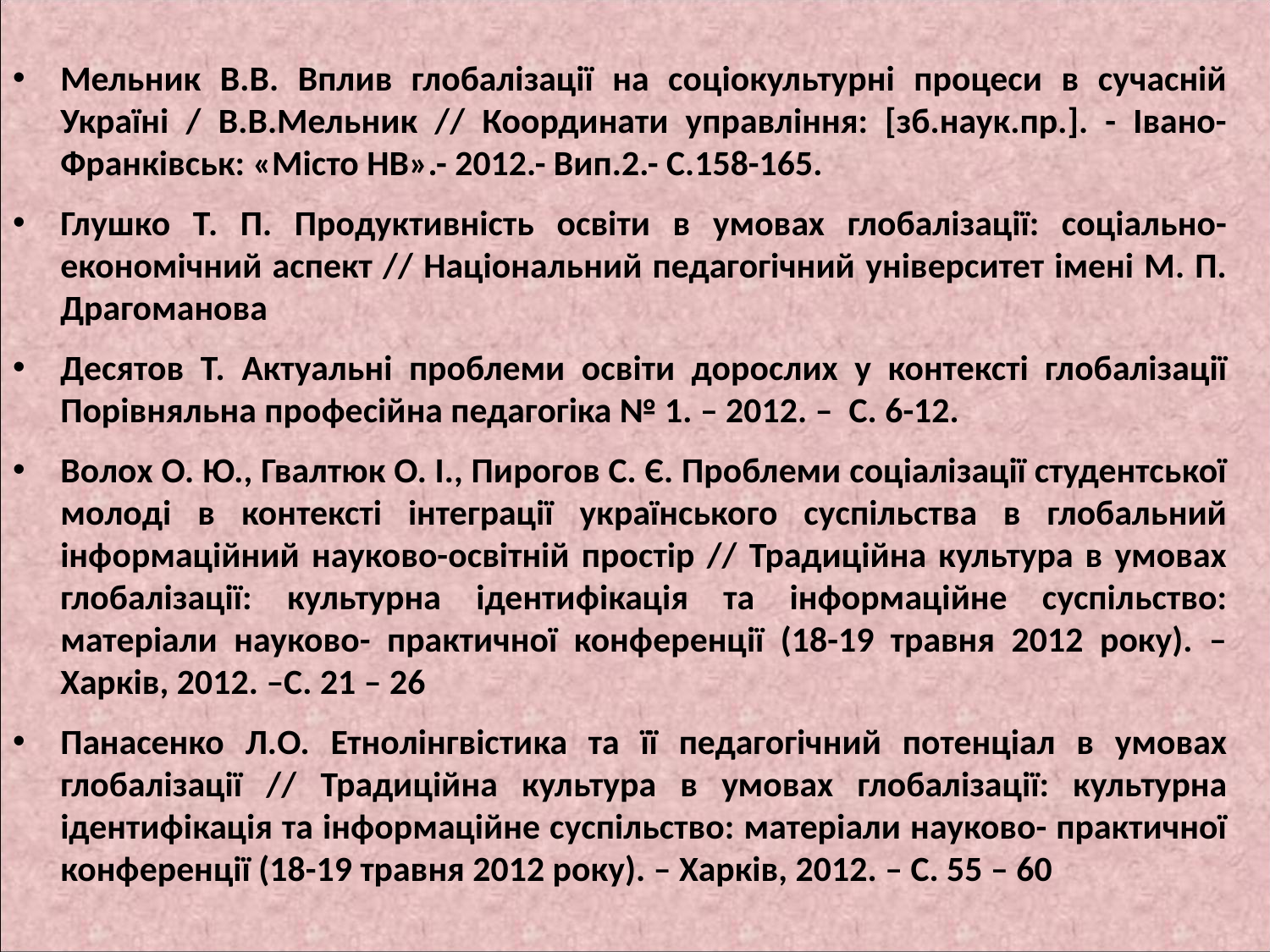

#
Мельник В.В. Вплив глобалізації на соціокультурні процеси в сучасній Україні / В.В.Мельник // Координати управління: [зб.наук.пр.]. - Івано-Франківськ: «Місто НВ».- 2012.- Вип.2.- С.158-165.
Глушко Т. П. Продуктивність освіти в умовах глобалізації: соціально-економічний аспект // Національний педагогічний університет імені М. П. Драгоманова
Десятов Т. Актуальні проблеми освіти дорослих у контексті глобалізації Порівняльна професійна педагогіка № 1. – 2012. –  С. 6-12.
Волох О. Ю., Гвалтюк О. І., Пирогов С. Є. Проблеми соціалізації студентської молоді в контексті інтеграції українського суспільства в глобальний інформаційний науково-освітній простір // Традиційна культура в умовах глобалізації: культурна ідентифікація та інформаційне суспільство: матеріали науково- практичної конференції (18-19 травня 2012 року). – Харків, 2012. –С. 21 – 26
Панасенко Л.О. Етнолінгвістика та її педагогічний потенціал в умовах глобалізації // Традиційна культура в умовах глобалізації: культурна ідентифікація та інформаційне суспільство: матеріали науково- практичної конференції (18-19 травня 2012 року). – Харків, 2012. – С. 55 – 60